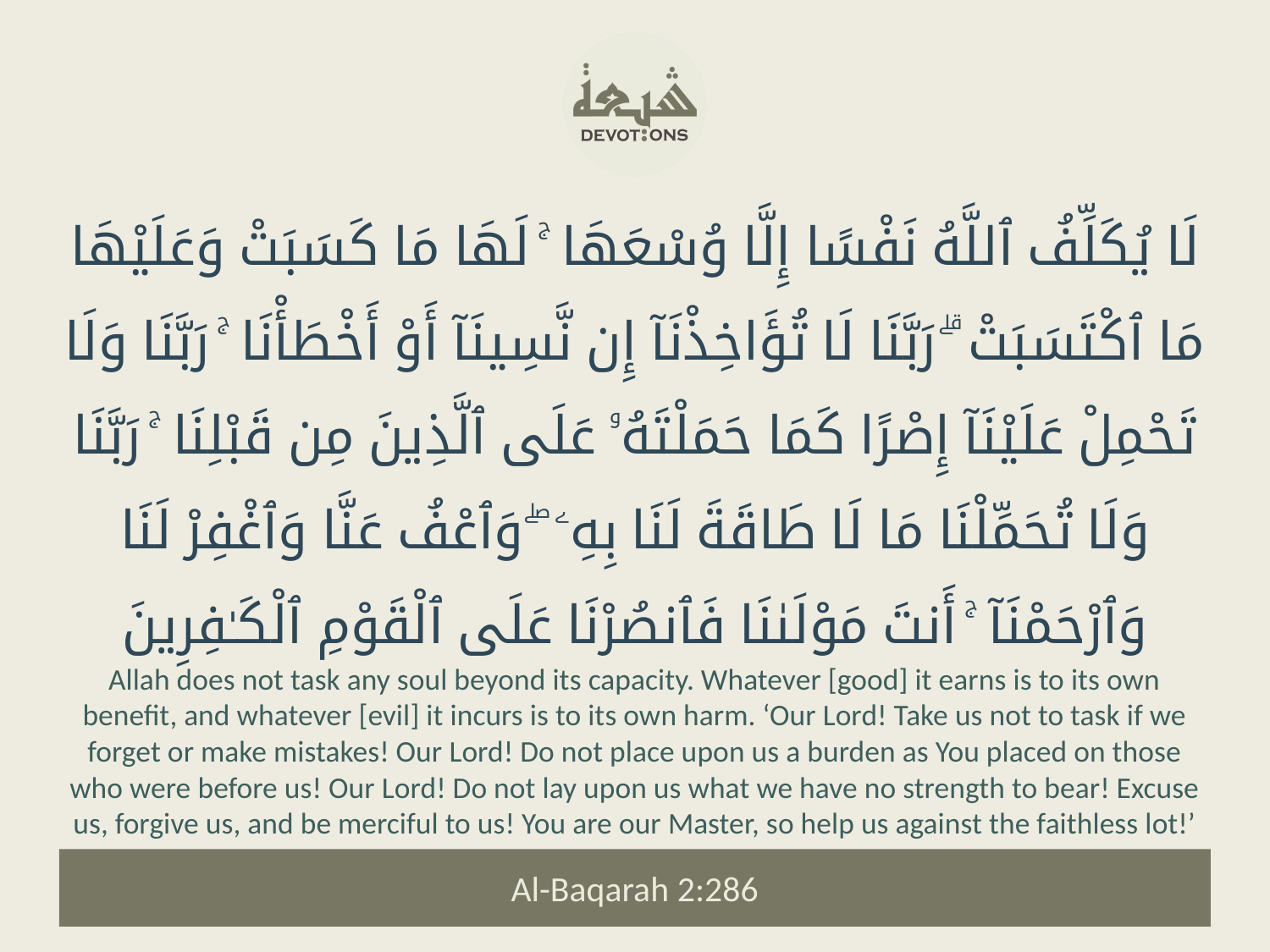

لَا يُكَلِّفُ ٱللَّهُ نَفْسًا إِلَّا وُسْعَهَا ۚ لَهَا مَا كَسَبَتْ وَعَلَيْهَا مَا ٱكْتَسَبَتْ ۗ رَبَّنَا لَا تُؤَاخِذْنَآ إِن نَّسِينَآ أَوْ أَخْطَأْنَا ۚ رَبَّنَا وَلَا تَحْمِلْ عَلَيْنَآ إِصْرًا كَمَا حَمَلْتَهُۥ عَلَى ٱلَّذِينَ مِن قَبْلِنَا ۚ رَبَّنَا وَلَا تُحَمِّلْنَا مَا لَا طَاقَةَ لَنَا بِهِۦ ۖ وَٱعْفُ عَنَّا وَٱغْفِرْ لَنَا وَٱرْحَمْنَآ ۚ أَنتَ مَوْلَىٰنَا فَٱنصُرْنَا عَلَى ٱلْقَوْمِ ٱلْكَـٰفِرِينَ
Allah does not task any soul beyond its capacity. Whatever [good] it earns is to its own benefit, and whatever [evil] it incurs is to its own harm. ‘Our Lord! Take us not to task if we forget or make mistakes! Our Lord! Do not place upon us a burden as You placed on those who were before us! Our Lord! Do not lay upon us what we have no strength to bear! Excuse us, forgive us, and be merciful to us! You are our Master, so help us against the faithless lot!’
Al-Baqarah 2:286